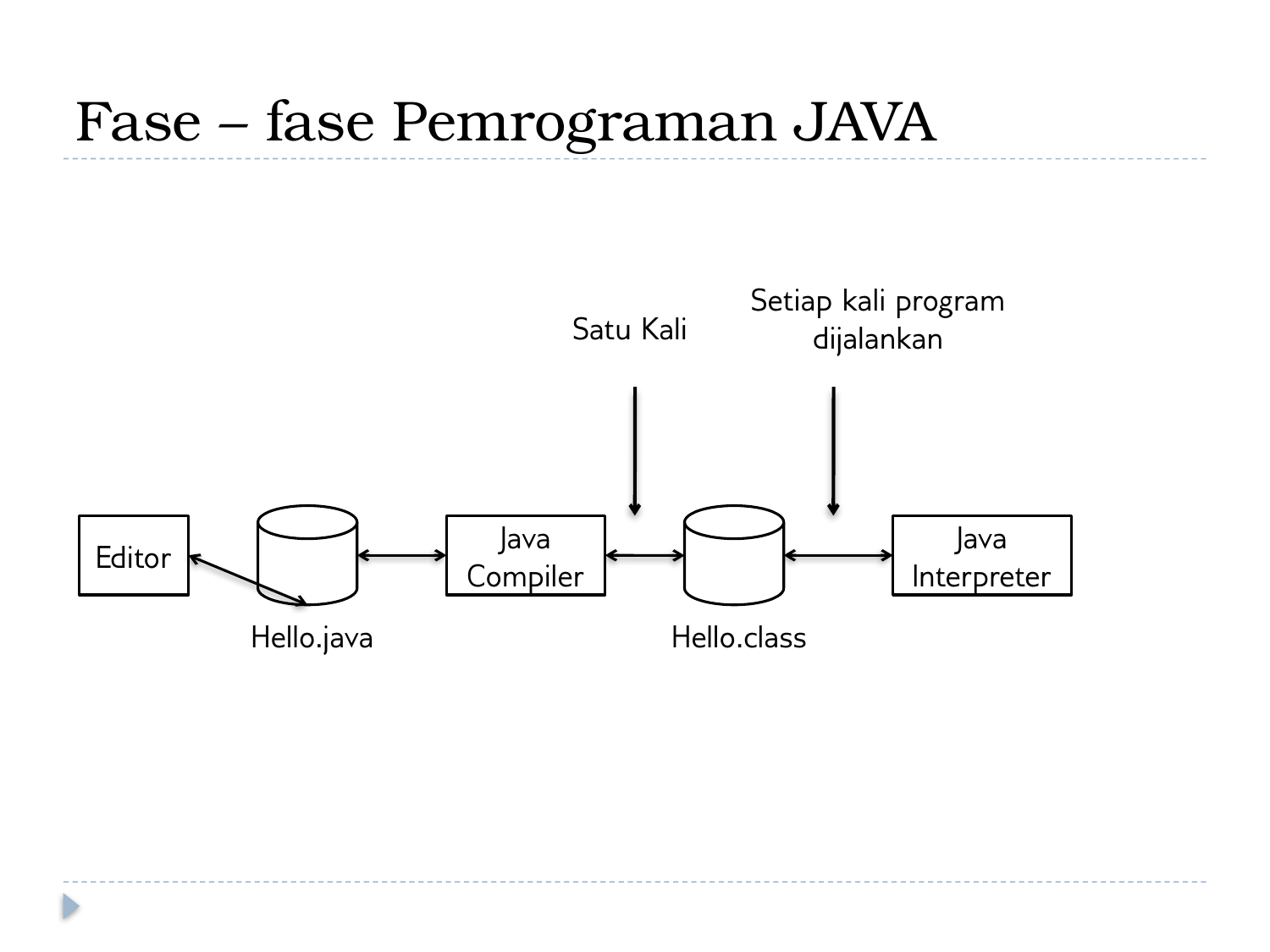

# Fase – fase Pemrograman JAVA

Setiap kali program dijalankan
Satu Kali

Editor
Java
Compiler
Java
Interpreter
Hello.java
Hello.class